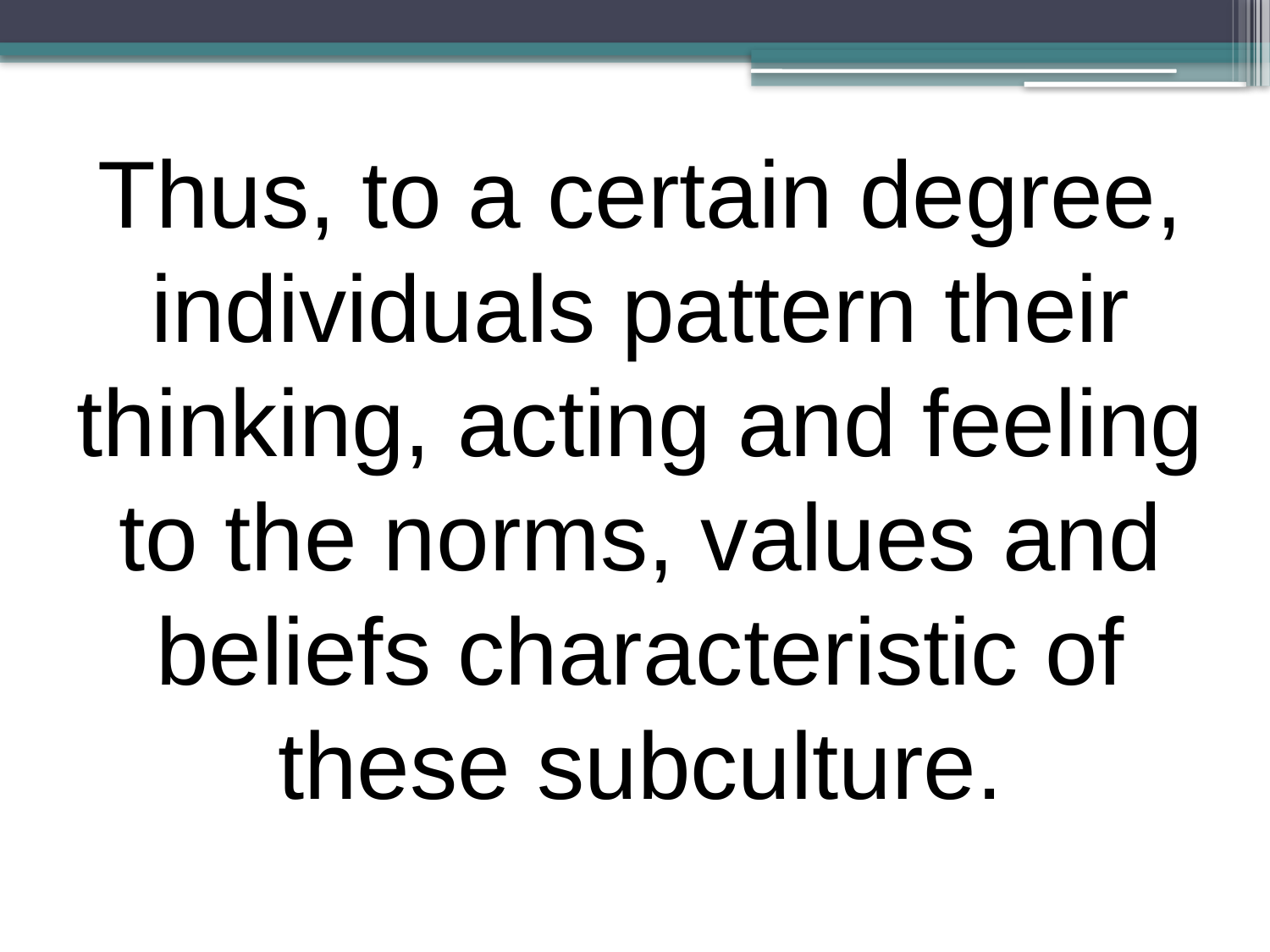

Thus, to a certain degree, individuals pattern their thinking, acting and feeling to the norms, values and beliefs characteristic of these subculture.